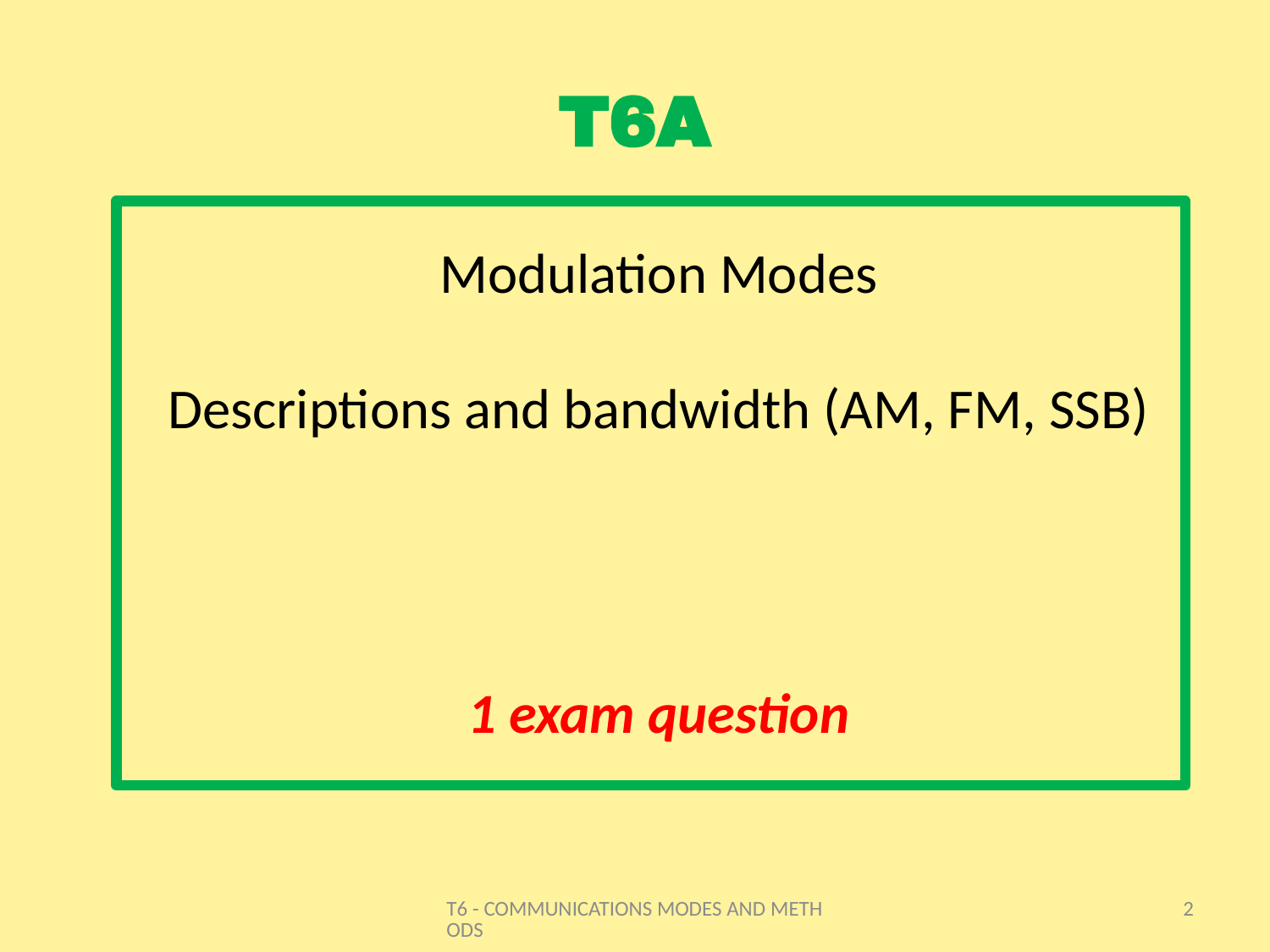

# T6A

 Modulation Modes

Descriptions and bandwidth (AM, FM, SSB)

1 exam question

T6 - COMMUNICATIONS MODES AND METHODS
2